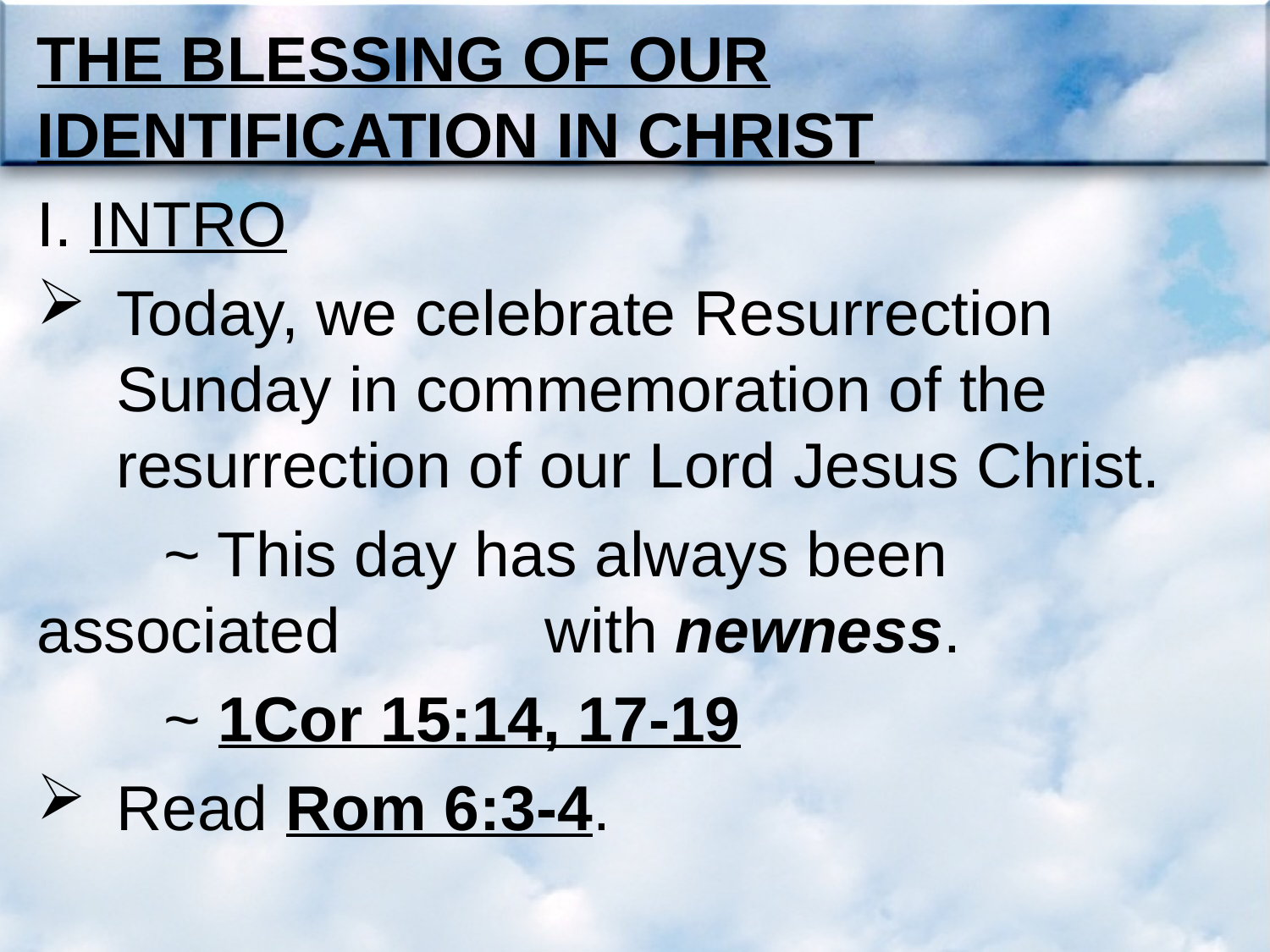

THE BLESSING OF OUR IDENTIFICATION IN CHRIST
I. INTRO
Today, we celebrate Resurrection Sunday in commemoration of the resurrection of our Lord Jesus Christ.
	~ This day has always been associated 		with newness.
	~ 1Cor 15:14, 17-19
Read Rom 6:3-4.